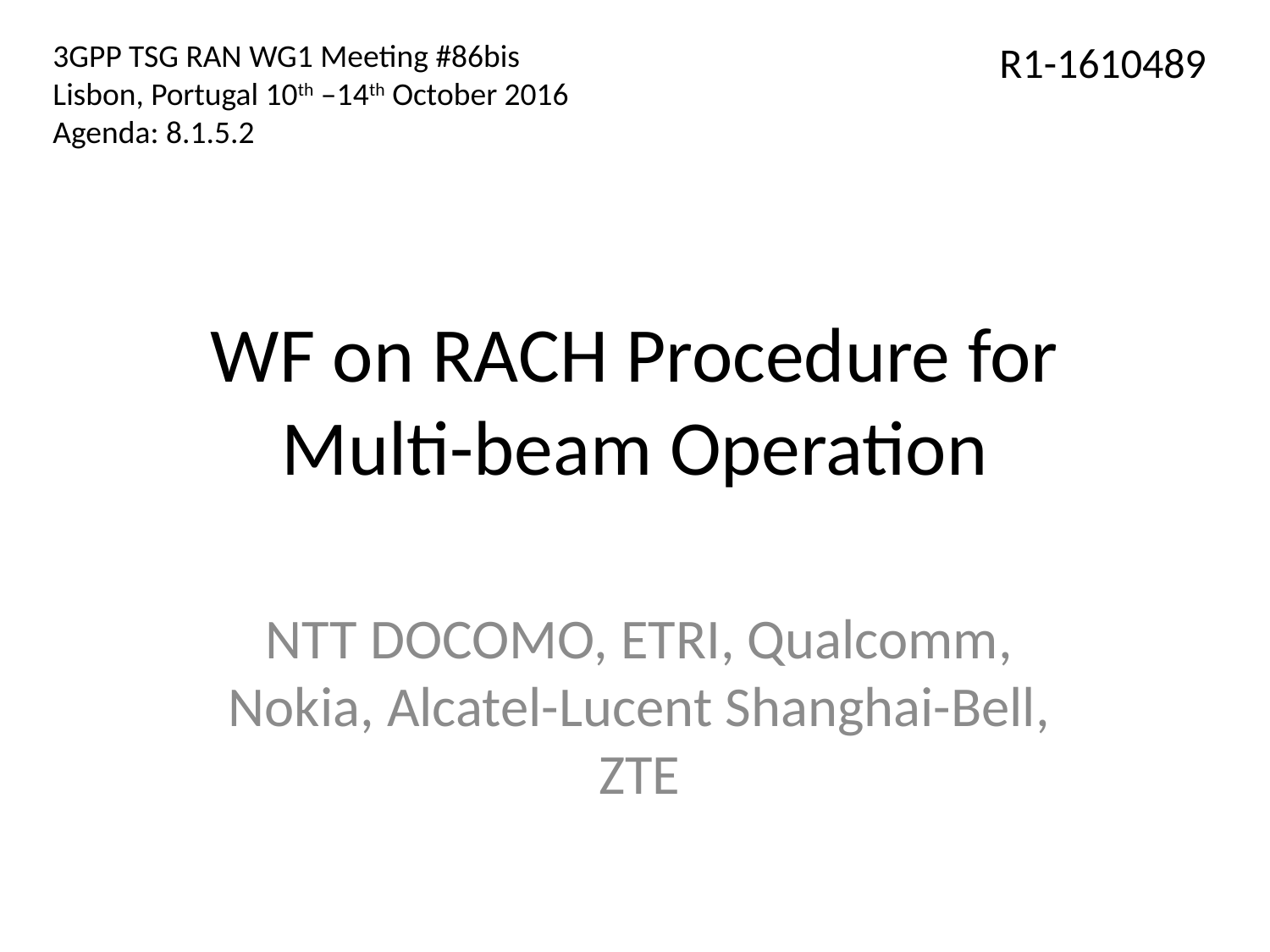

3GPP TSG RAN WG1 Meeting #86bis
Lisbon, Portugal 10th –14th October 2016
Agenda: 8.1.5.2
R1-1610489
# WF on RACH Procedure for Multi-beam Operation
NTT DOCOMO, ETRI, Qualcomm, Nokia, Alcatel-Lucent Shanghai-Bell, ZTE